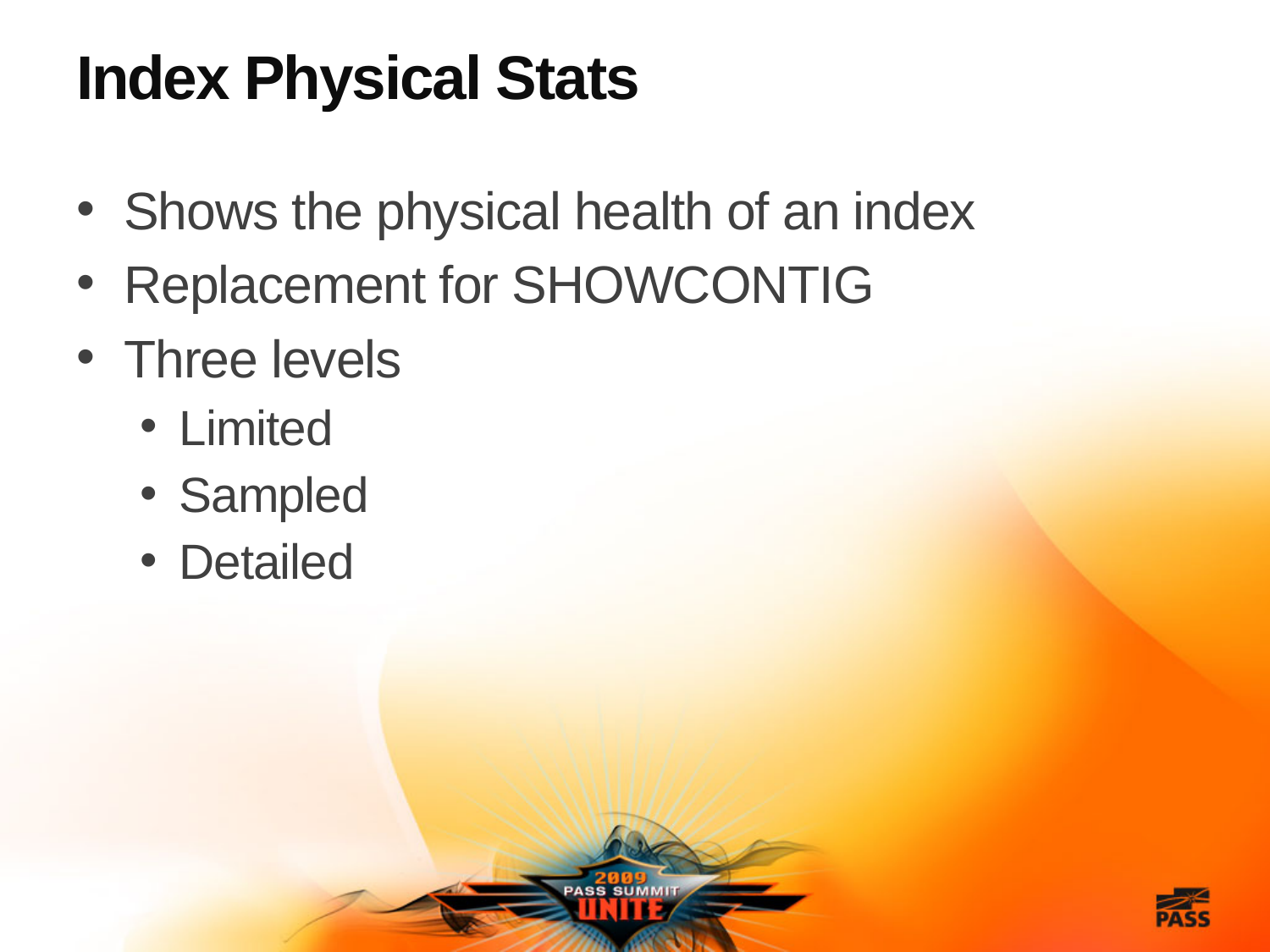

# Index Physical Stats
Shows the physical health of an index
Replacement for SHOWCONTIG
Three levels
Limited
Sampled
Detailed